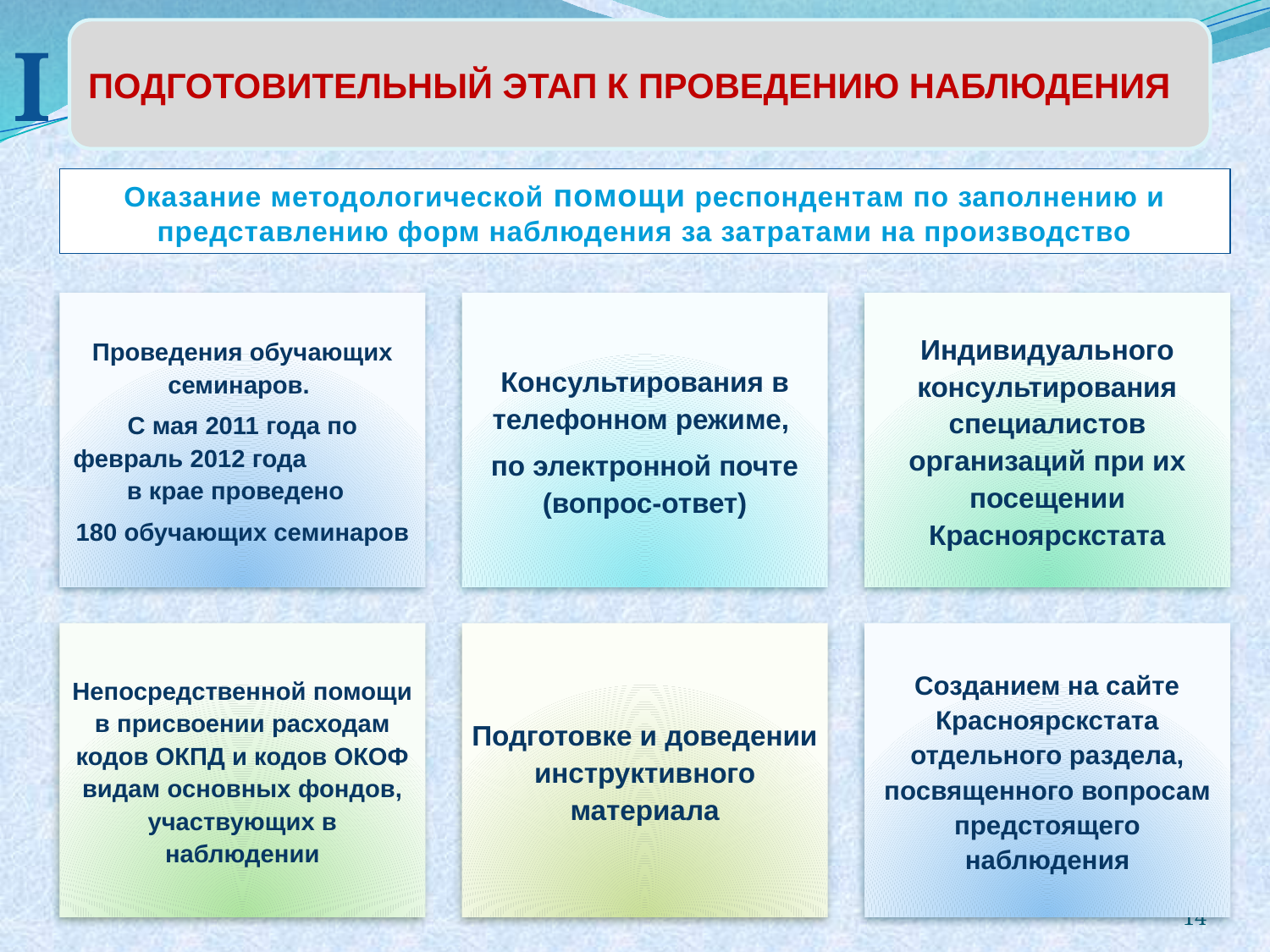

I
ПОДГОТОВИТЕЛЬНЫЙ ЭТАП К ПРОВЕДЕНИЮ НАБЛЮДЕНИЯ
Оказание методологической помощи респондентам по заполнению и представлению форм наблюдения за затратами на производство
Проведения обучающих семинаров.
С мая 2011 года по
февраль 2012 года                в крае проведено
180 обучающих семинаров
Консультирования в телефонном режиме,
по электронной почте (вопрос-ответ)
Индивидуального консультирования специалистов организаций при их посещении Красноярскстата
Непосредственной помощи в присвоении расходам кодов ОКПД и кодов ОКОФ видам основных фондов, участвующих в наблюдении
Подготовке и доведении инструктивного материала
Созданием на сайте Красноярскстата отдельного раздела, посвященного вопросам предстоящего наблюдения
14